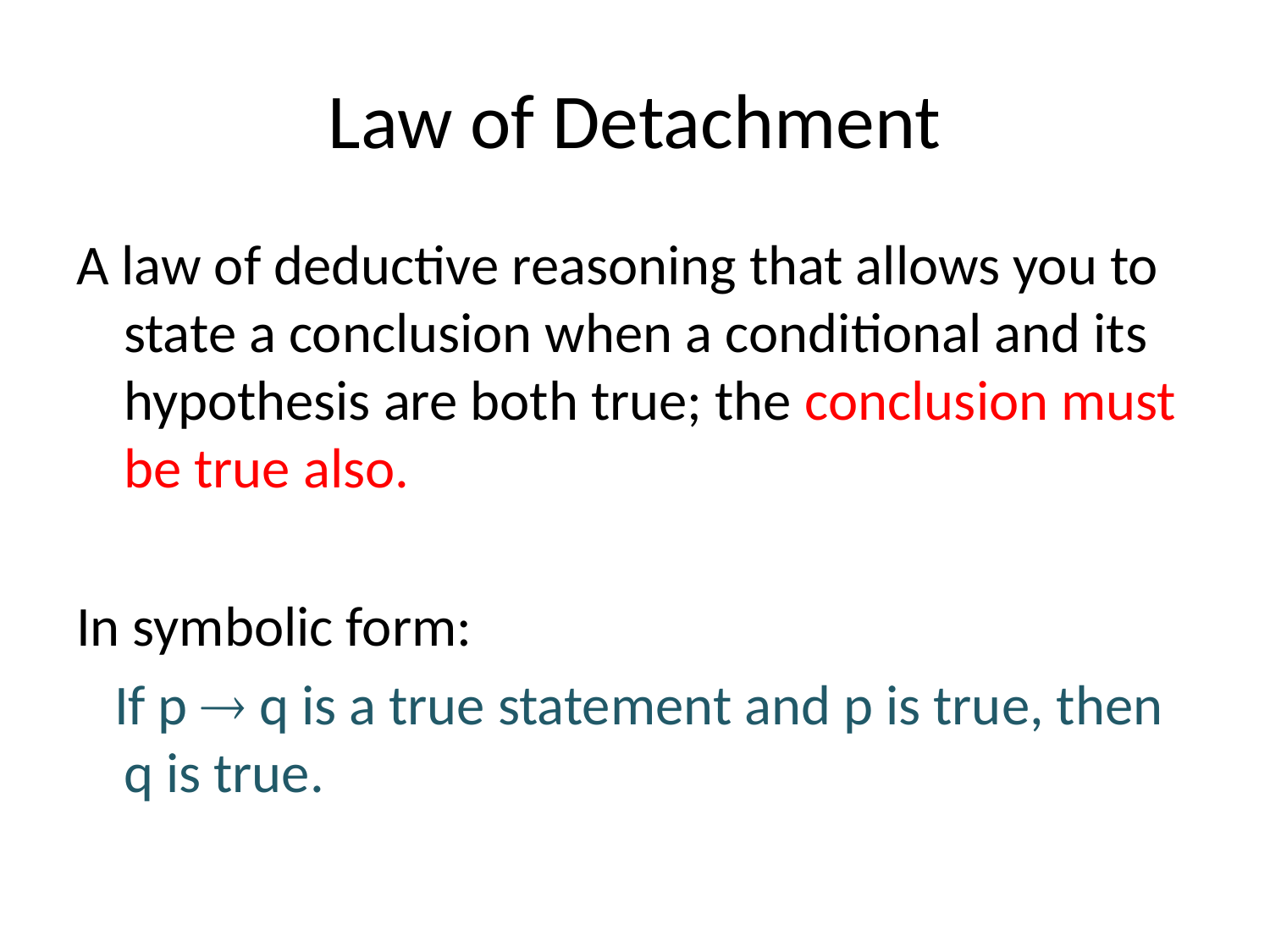

# Law of Detachment
A law of deductive reasoning that allows you to state a conclusion when a conditional and its hypothesis are both true; the conclusion must be true also.

In symbolic form:
   If p → q is a true statement and p is true, then q is true.